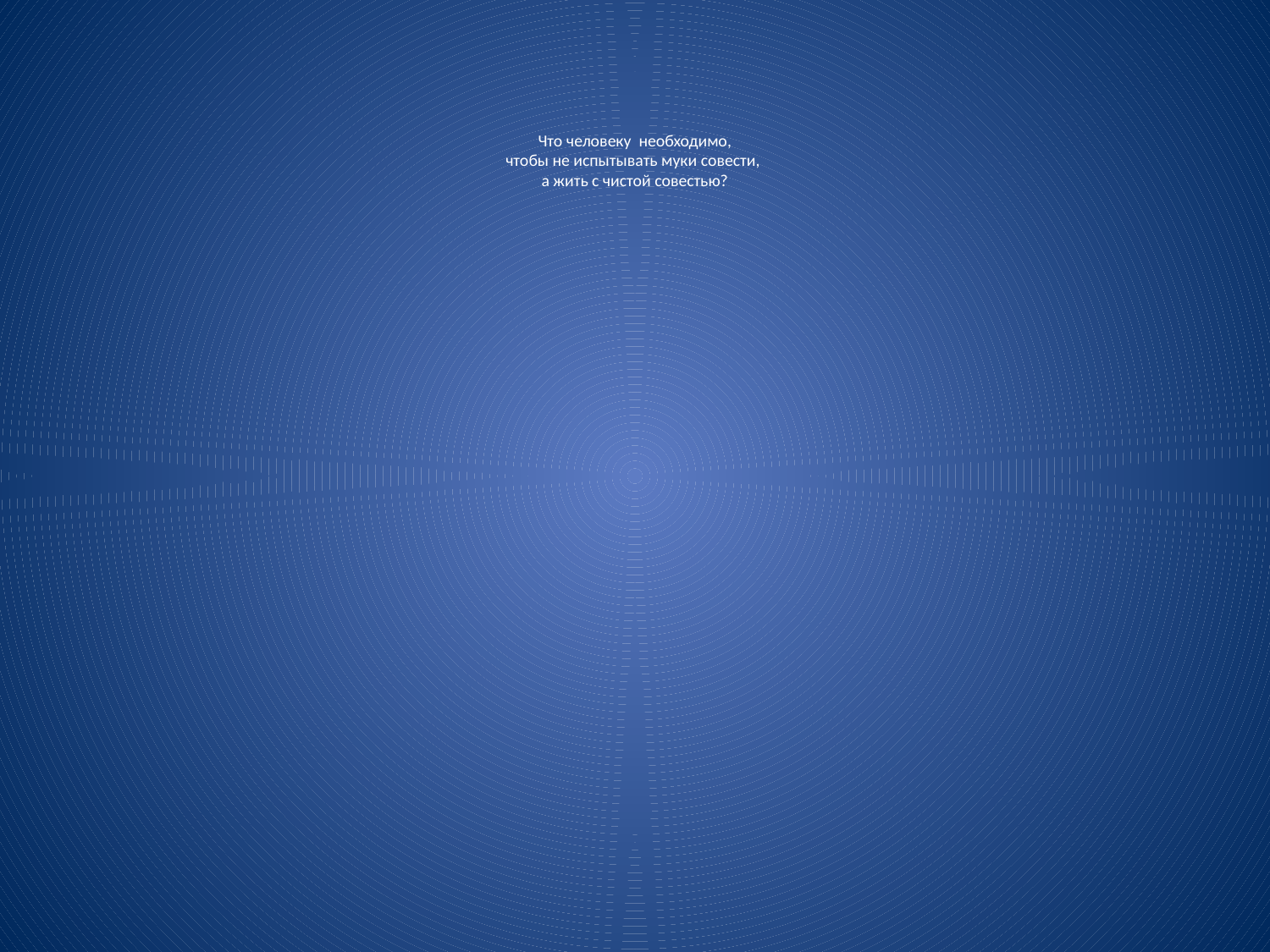

# Что человеку  необходимо, чтобы не испытывать муки совести, а жить с чистой совестью?